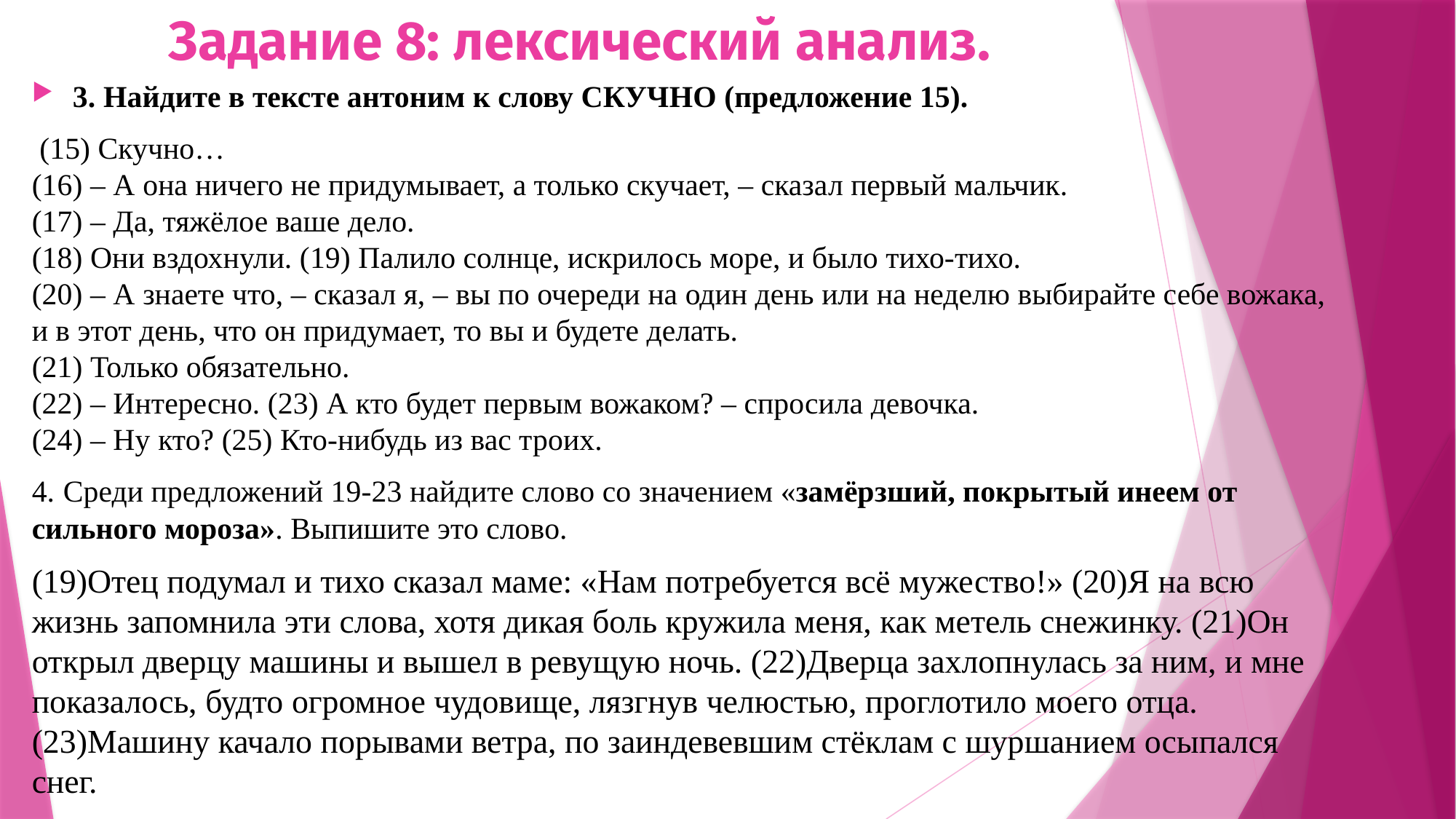

# Задание 8: лексический анализ.
3. Найдите в тексте антоним к слову СКУЧНО (предложение 15).
 (15) Скучно… 
(16) – А она ничего не придумывает, а только скучает, – сказал первый мальчик. 
(17) – Да, тяжёлое ваше дело. 
(18) Они вздохнули. (19) Палило солнце, искрилось море, и было тихо-тихо. 
(20) – А знаете что, – сказал я, – вы по очереди на один день или на неделю выбирайте себе вожака, и в этот день, что он придумает, то вы и будете делать. 
(21) Только обязательно. 
(22) – Интересно. (23) А кто будет первым вожаком? – спросила девочка. 
(24) – Ну кто? (25) Кто-нибудь из вас троих.
4. Среди предложений 19-23 найдите слово со значением «замёрзший, покрытый инеем от сильного мороза». Выпишите это слово.
(19)Отец подумал и тихо сказал маме: «Нам потребуется всё мужество!» (20)Я на всю жизнь запомнила эти слова, хотя дикая боль кружила меня, как метель снежинку. (21)Он открыл дверцу машины и вышел в ревущую ночь. (22)Дверца захлопнулась за ним, и мне показалось, будто огромное чудовище, лязгнув челюстью, проглотило моего отца. (23)Машину качало порывами ветра, по заиндевевшим стёклам с шуршанием осыпался снег.